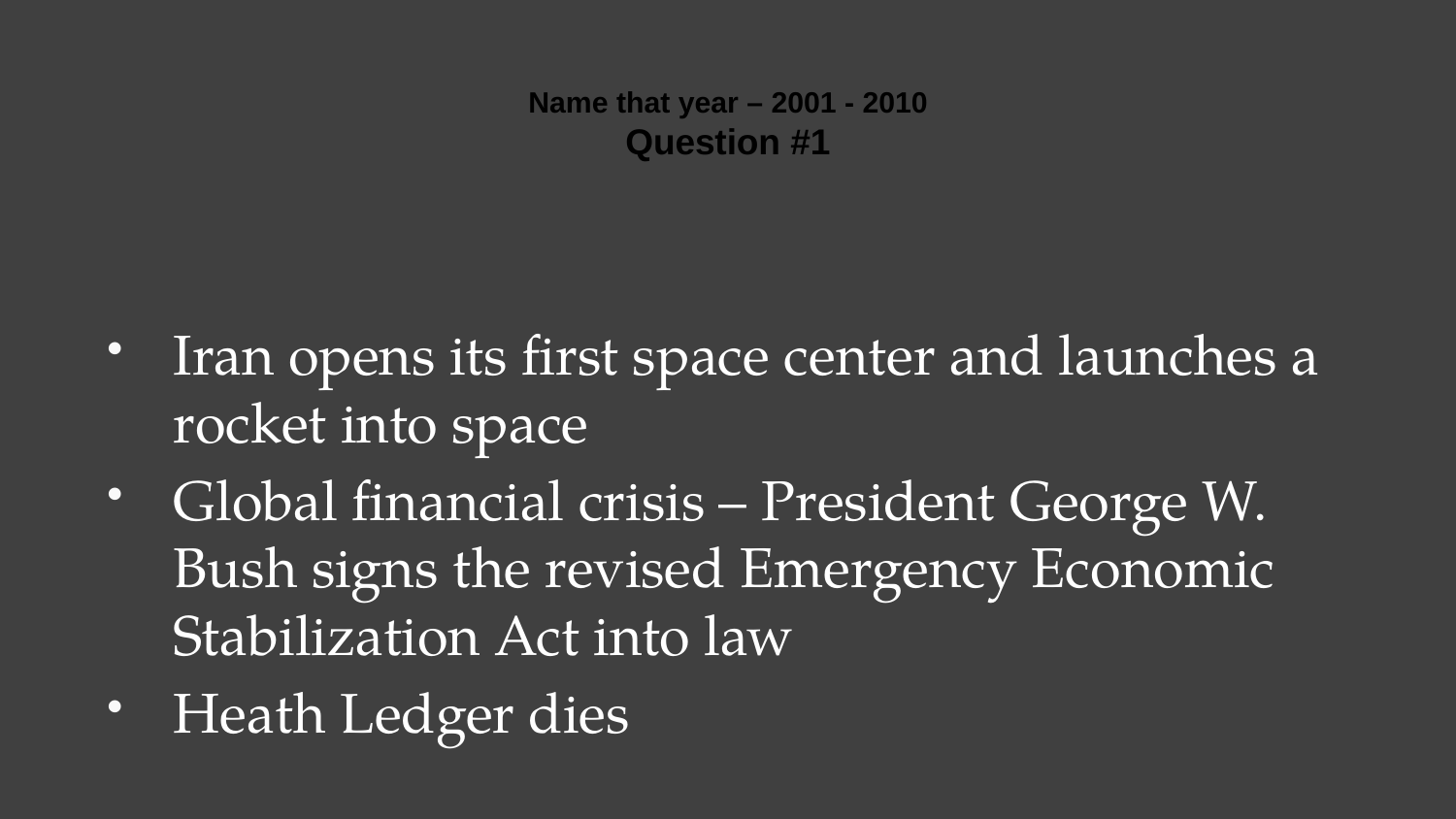

# Name that year – 2001 - 2010 Question #1
Iran opens its first space center and launches a rocket into space
Global financial crisis – President George W. Bush signs the revised Emergency Economic Stabilization Act into law
Heath Ledger dies